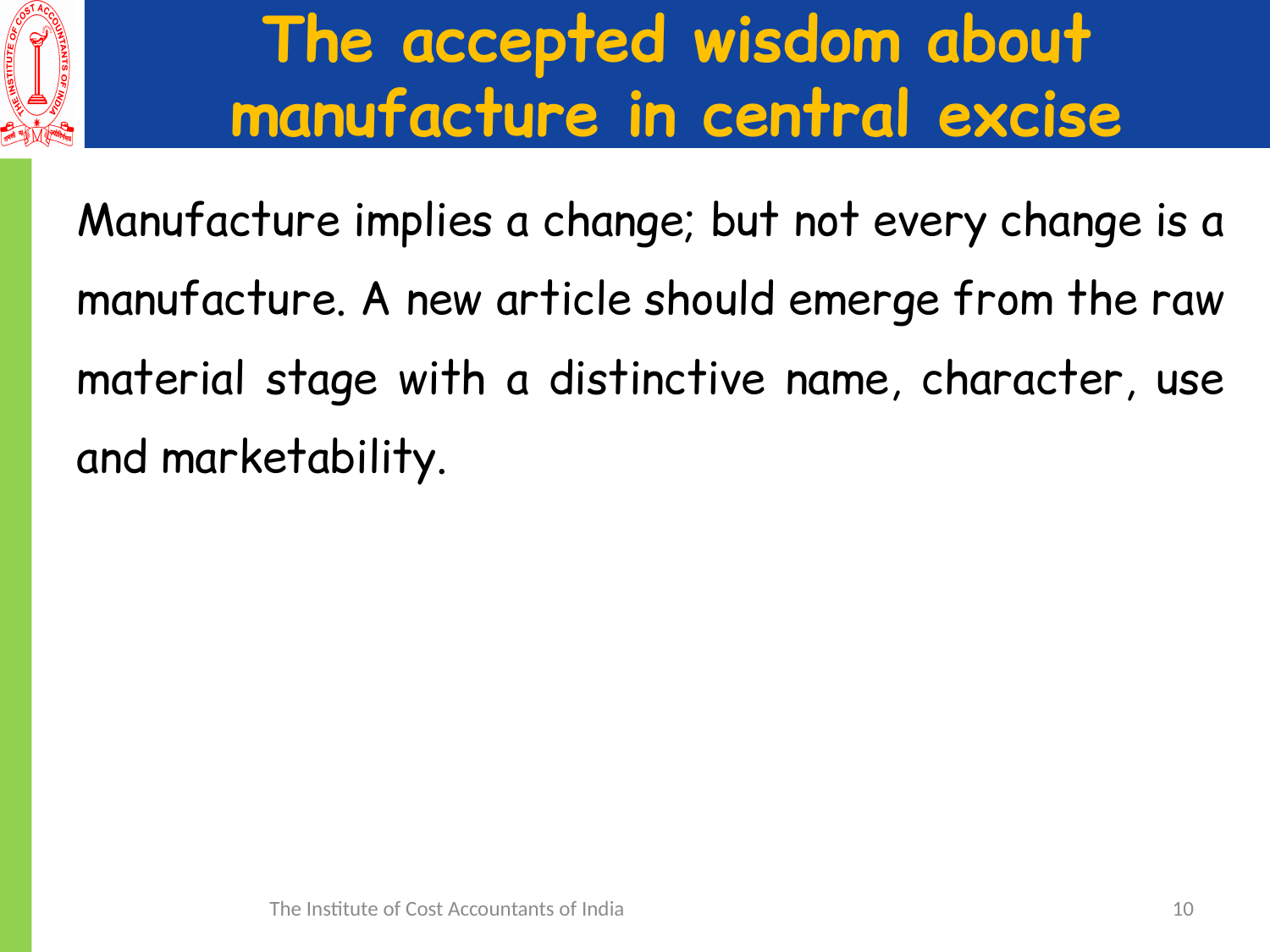

# The accepted wisdom about manufacture in central excise
	Manufacture implies a change; but not every change is a manufacture. A new article should emerge from the raw material stage with a distinctive name, character, use and marketability.

The Institute of Cost Accountants of India
10